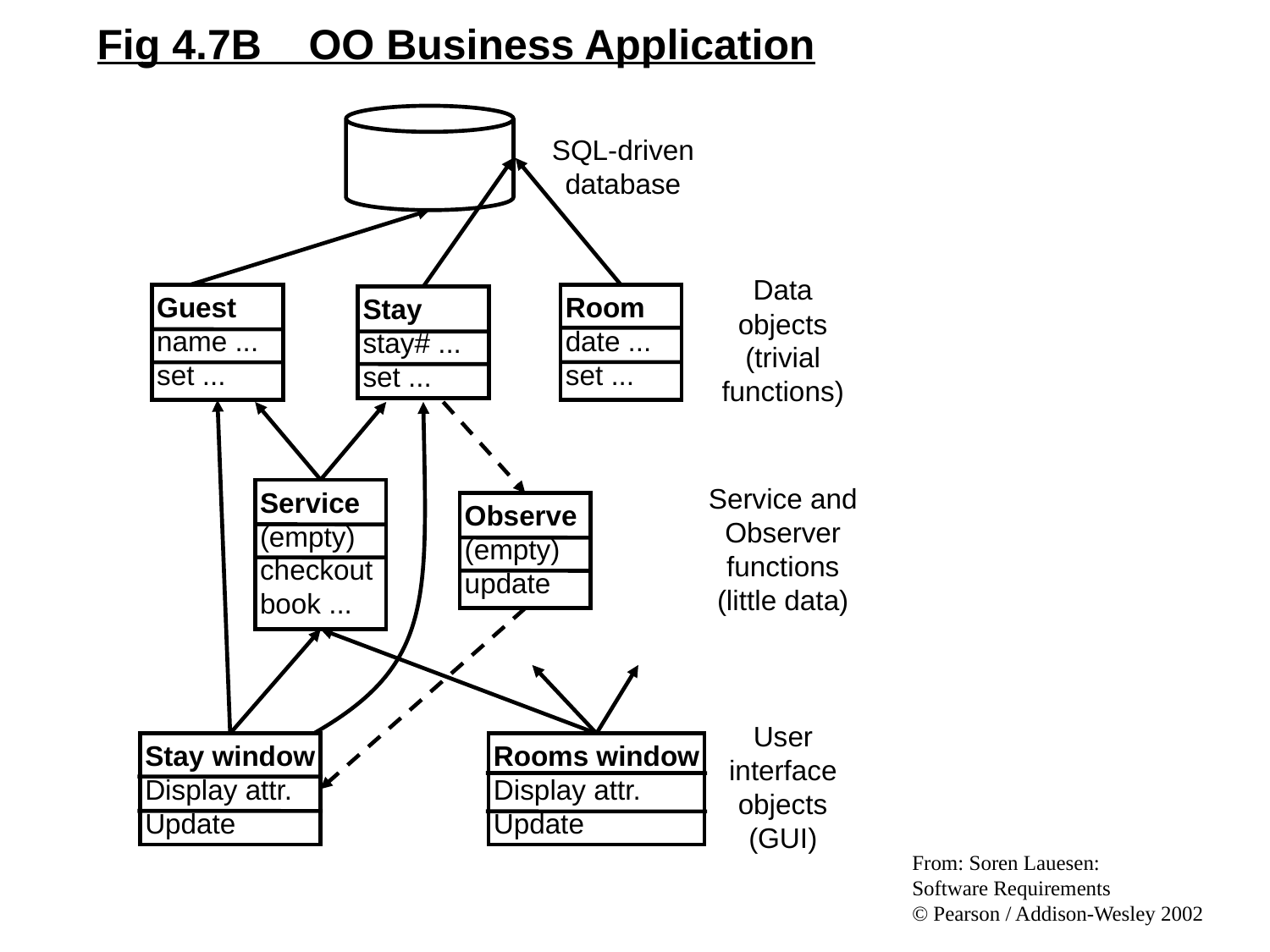

Fig 4.7B    OO Business Application

SQL-driven
database
Data
objects
(trivial
functions)
Guest
name ...
set ...

Room
date ...
set ...

Stay
stay# ...
set ...

Service and
Observer
functions
(little data)
Service
(empty)
checkout
book ...

Observe
(empty)
update

User
interface
objects
(GUI)
Stay window
Display attr.
Update

Rooms window
Display attr.
Update

From: Soren Lauesen:
Software Requirements
© Pearson / Addison-Wesley 2002